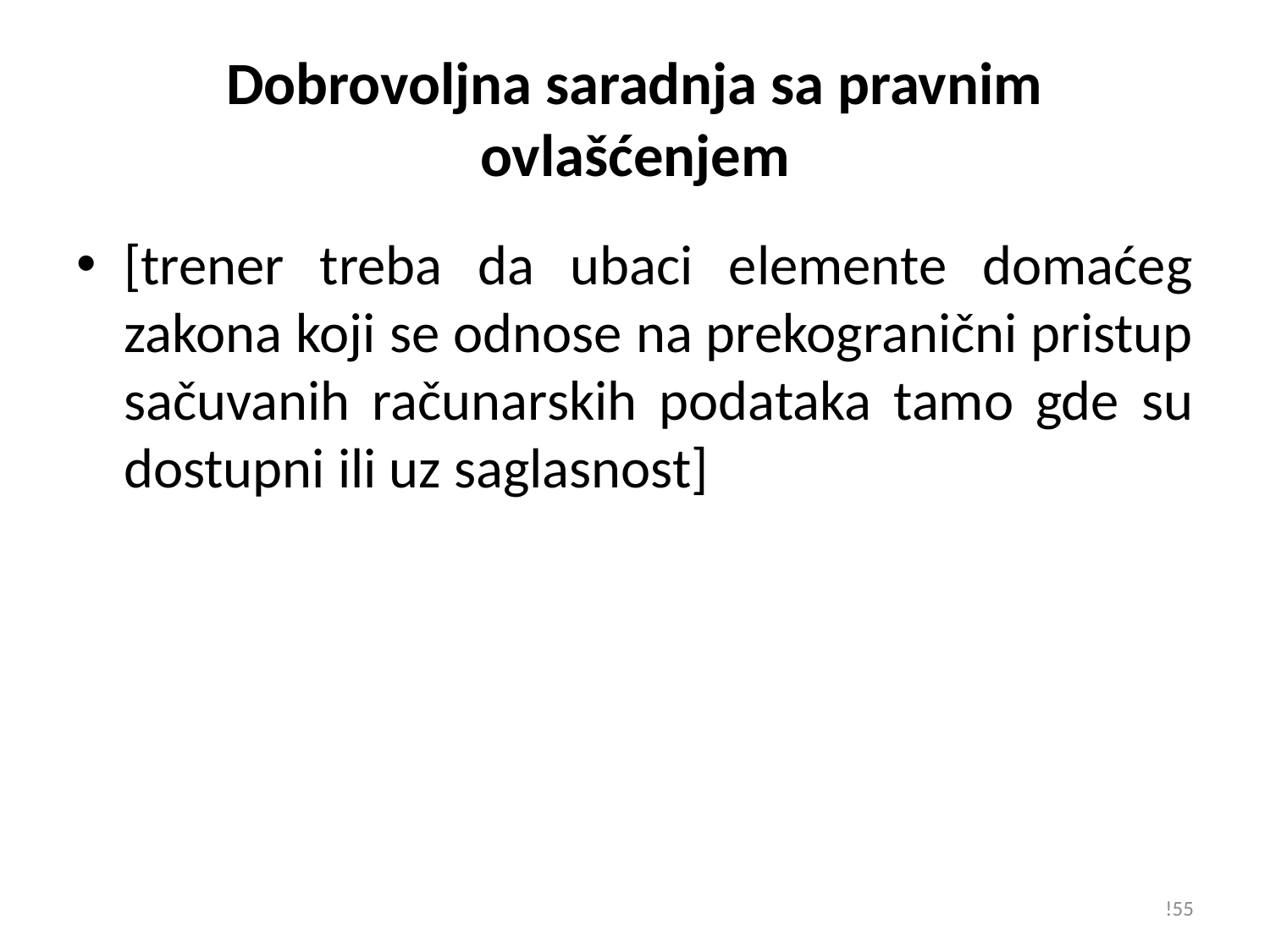

# Dobrovoljna saradnja sa pravnim ovlašćenjem
[trener treba da ubaci elemente domaćeg zakona koji se odnose na prekogranični pristup sačuvanih računarskih podataka tamo gde su dostupni ili uz saglasnost]
!55